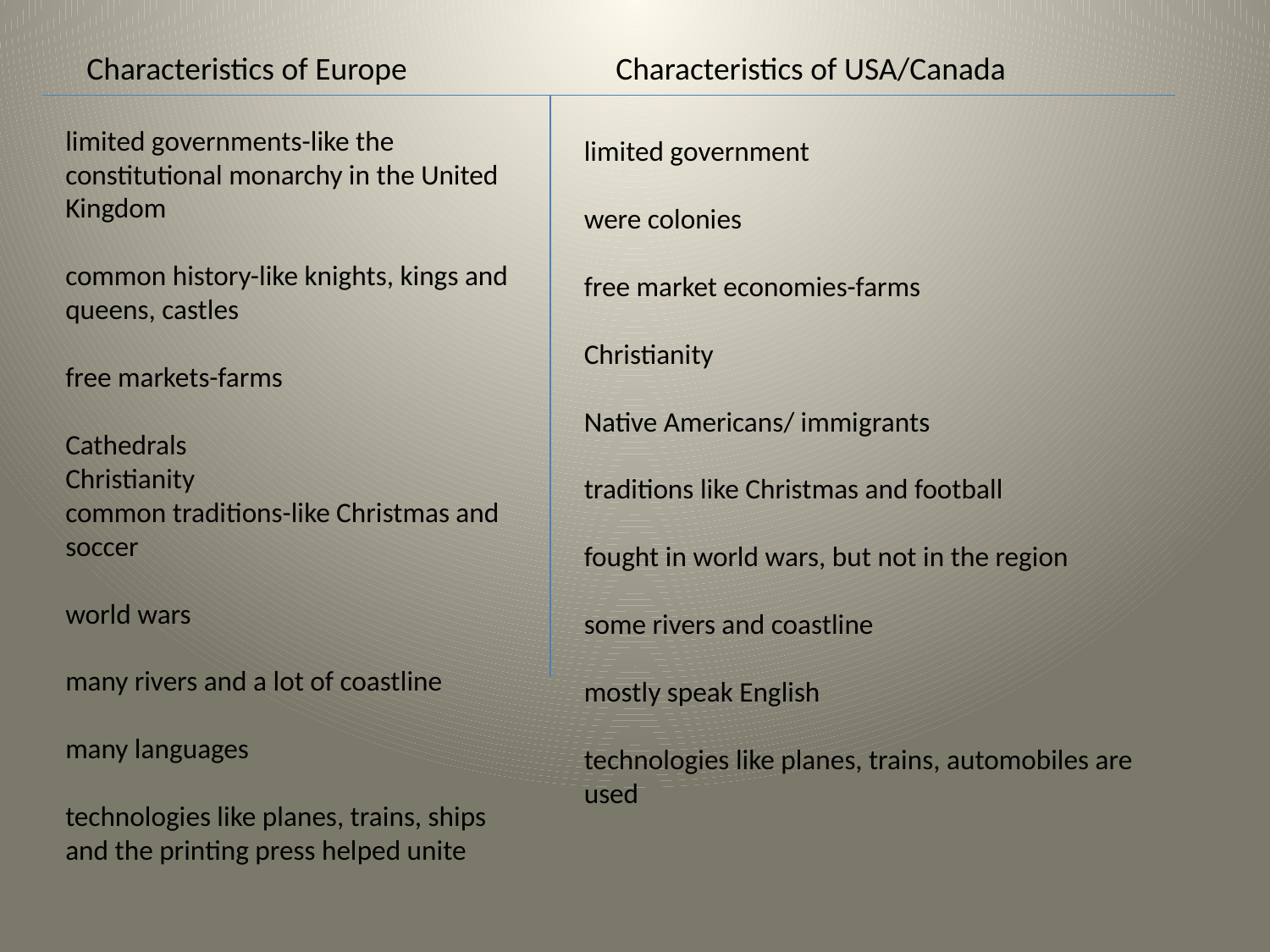

Characteristics of Europe
Characteristics of USA/Canada
limited governments-like the constitutional monarchy in the United Kingdom

common history-like knights, kings and queens, castles

free markets-farms

Cathedrals
Christianity
common traditions-like Christmas and soccer

world wars

many rivers and a lot of coastline

many languages

technologies like planes, trains, ships and the printing press helped unite

limited government

were colonies

free market economies-farms

Christianity

Native Americans/ immigrants

traditions like Christmas and football

fought in world wars, but not in the region

some rivers and coastline

mostly speak English

technologies like planes, trains, automobiles are used